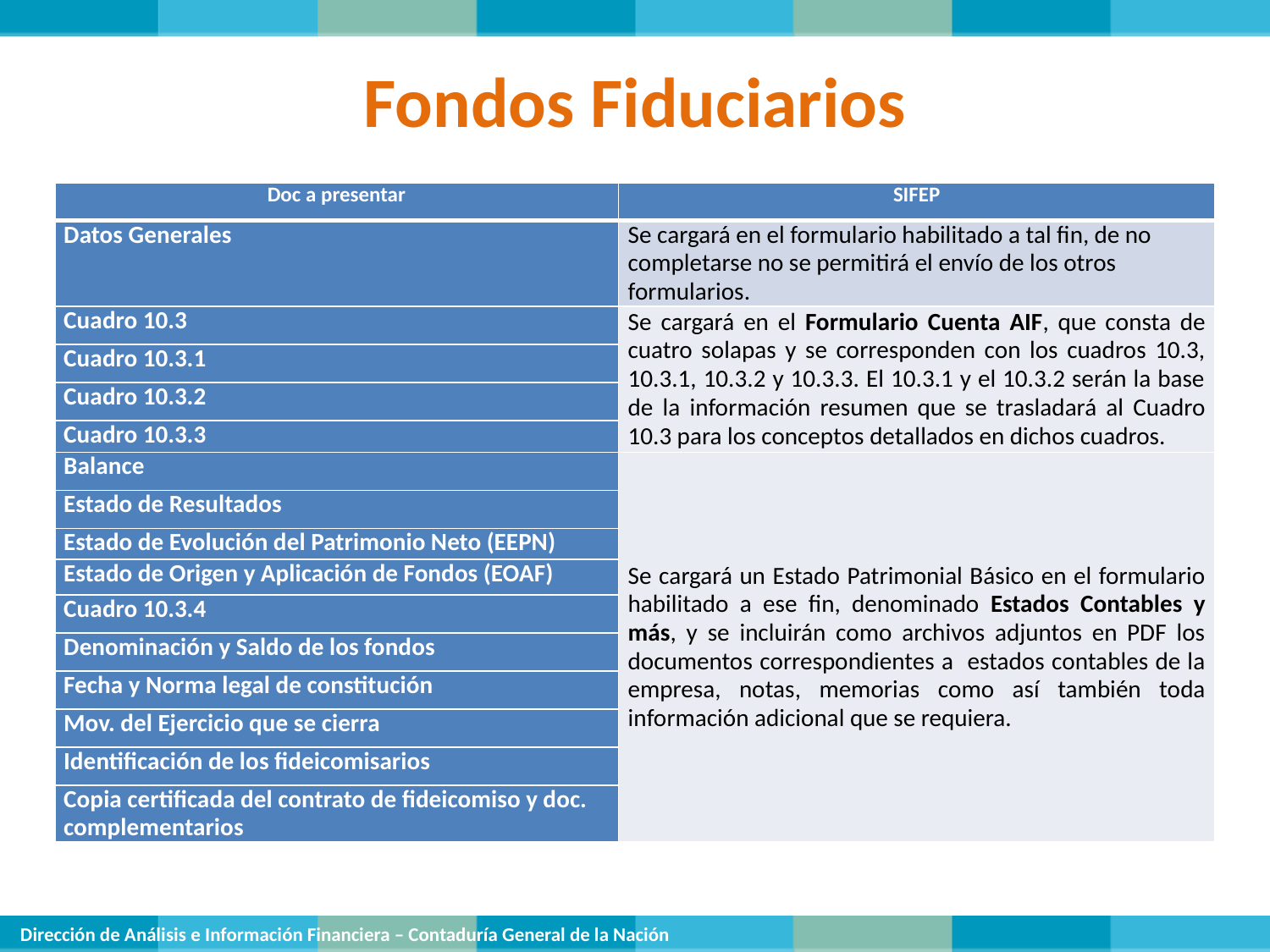

Fondos Fiduciarios

| Doc a presentar | SIFEP |
| --- | --- |
| Datos Generales | Se cargará en el formulario habilitado a tal fin, de no completarse no se permitirá el envío de los otros formularios. |
| Cuadro 10.3 | Se cargará en el Formulario Cuenta AIF, que consta de cuatro solapas y se corresponden con los cuadros 10.3, 10.3.1, 10.3.2 y 10.3.3. El 10.3.1 y el 10.3.2 serán la base de la información resumen que se trasladará al Cuadro 10.3 para los conceptos detallados en dichos cuadros. |
| Cuadro 10.3.1 |  |
| Cuadro 10.3.2 |  |
| Cuadro 10.3.3 |  |
| Balance | Se cargará un Estado Patrimonial Básico en el formulario habilitado a ese fin, denominado Estados Contables y más, y se incluirán como archivos adjuntos en PDF los documentos correspondientes a estados contables de la empresa, notas, memorias como así también toda información adicional que se requiera. |
| Estado de Resultados |  |
| Estado de Evolución del Patrimonio Neto (EEPN) |  |
| Estado de Origen y Aplicación de Fondos (EOAF) |  |
| Cuadro 10.3.4 |  |
| Denominación y Saldo de los fondos |  |
| Fecha y Norma legal de constitución |  |
| Mov. del Ejercicio que se cierra |  |
| Identificación de los fideicomisarios |  |
| Copia certificada del contrato de fideicomiso y doc. complementarios |  |